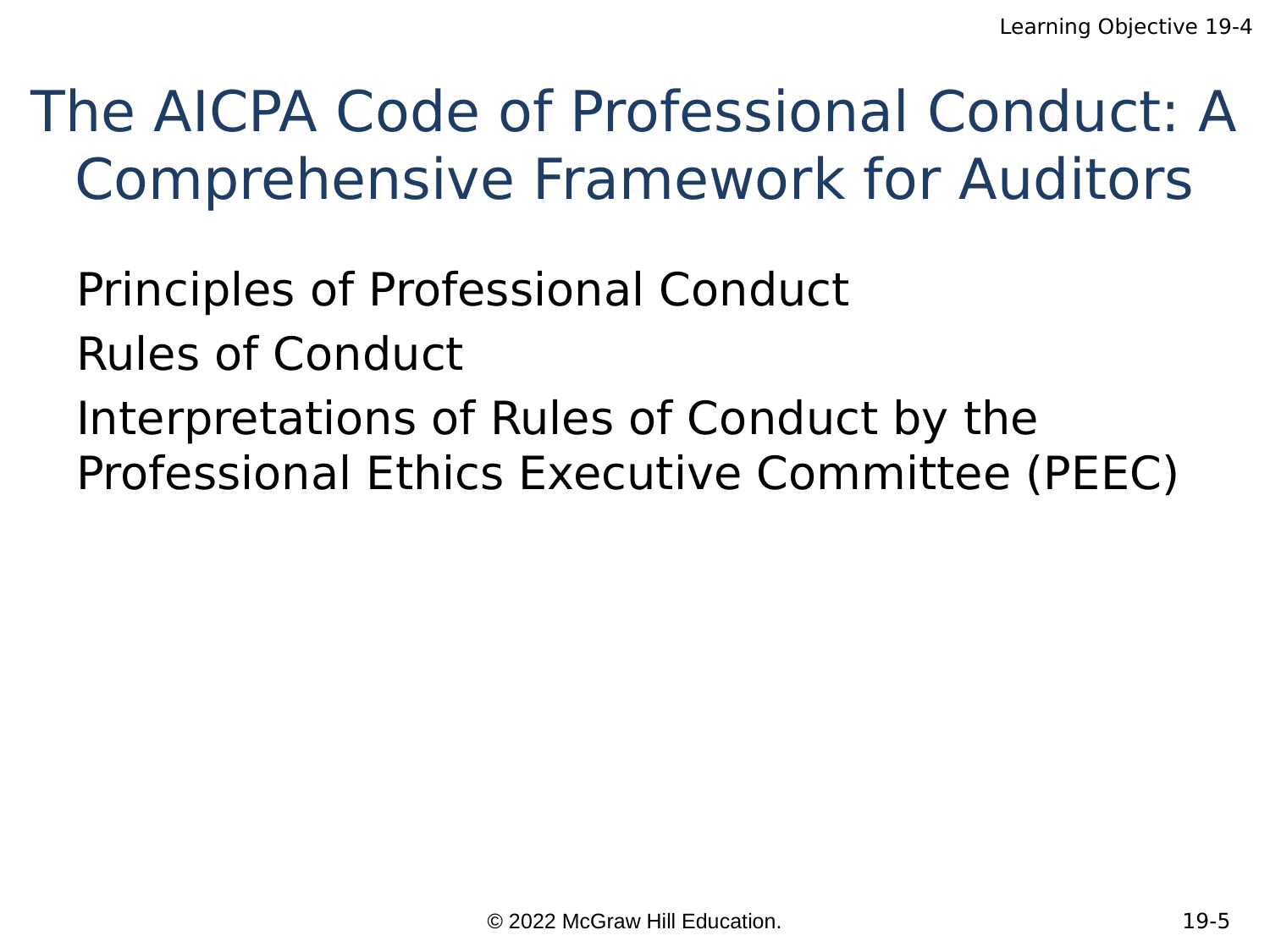

Learning Objective 19-4
# The AICPA Code of Professional Conduct: A Comprehensive Framework for Auditors
Principles of Professional Conduct
Rules of Conduct
Interpretations of Rules of Conduct by the Professional Ethics Executive Committee (PEEC)